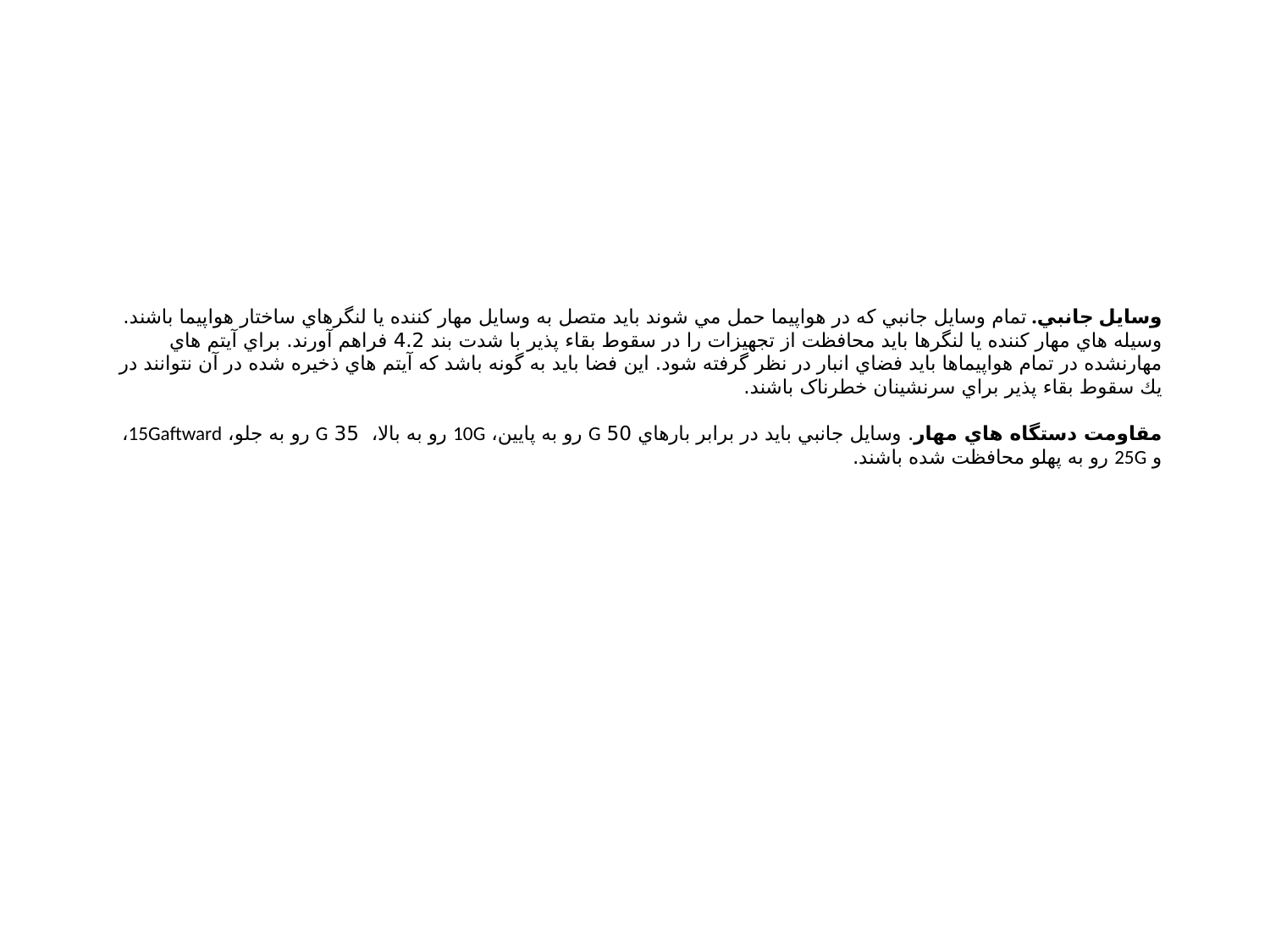

# وسايل جانبي. تمام وسايل جانبي که در هواپيما حمل مي شوند بايد متصل به وسايل مهار کننده يا لنگرهاي ساختار هواپيما باشند. وسيله هاي مهار کننده يا لنگرها بايد محافظت از تجهيزات را در سقوط بقاء پذير با شدت بند 4.2 فراهم آورند. براي آيتم هاي مهارنشده در تمام هواپيماها بايد فضاي انبار در نظر گرفته شود. اين فضا بايد به گونه باشد که آيتم هاي ذخيره شده در آن نتوانند در يك سقوط بقاء پذير براي سرنشينان خطرناک باشند. مقاومت دستگاه هاي مهار. وسايل جانبي بايد در برابر بارهاي 50 G رو به پايين، 10G رو به بالا،  35 G رو به جلو، 15Gaftward، و 25G رو به پهلو محافظت شده باشند.